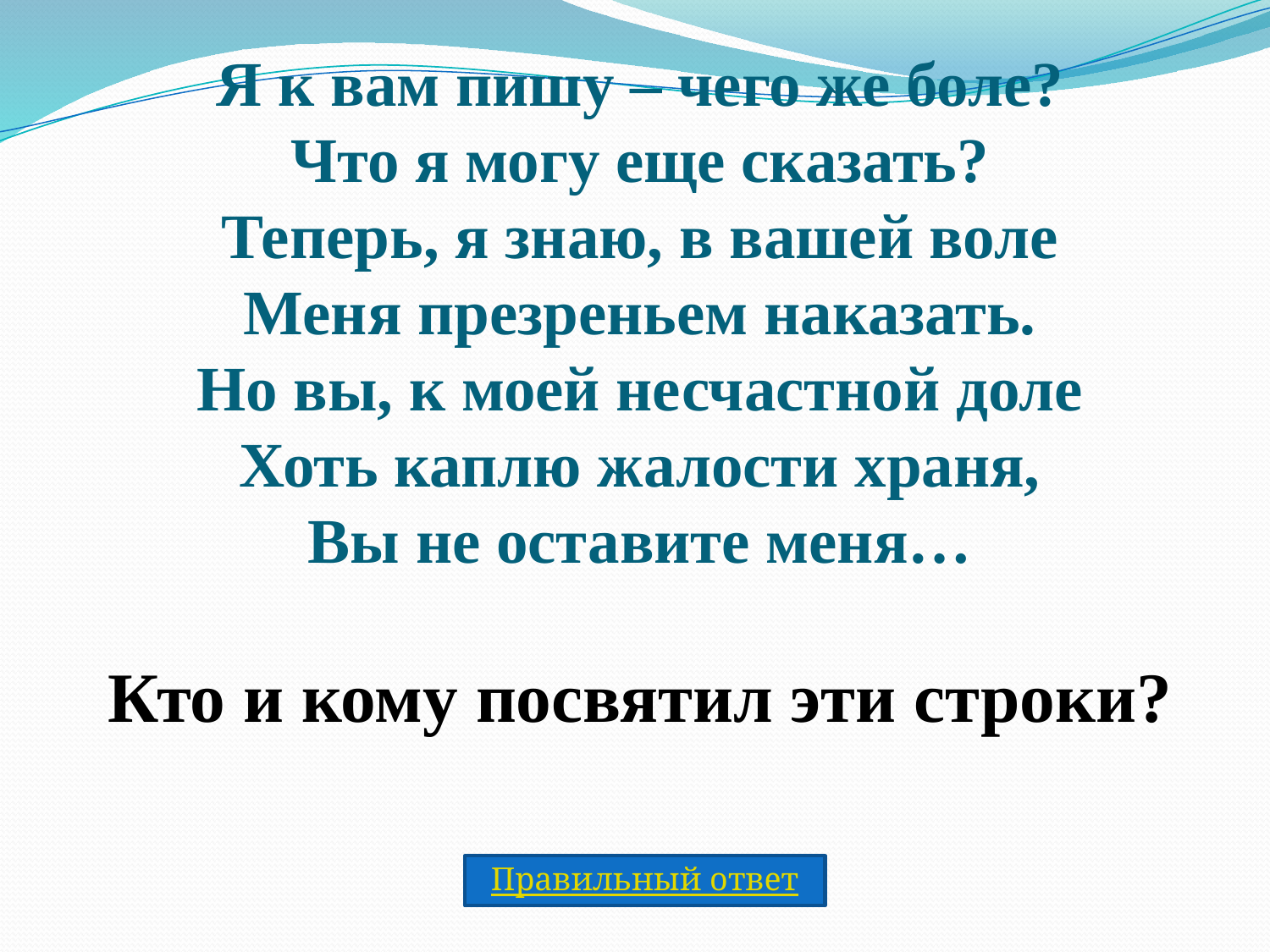

Я к вам пишу – чего же боле?
Что я могу еще сказать?
Теперь, я знаю, в вашей воле
Меня презреньем наказать.
Но вы, к моей несчастной доле
Хоть каплю жалости храня,
Вы не оставите меня…

Кто и кому посвятил эти строки?
Правильный ответ